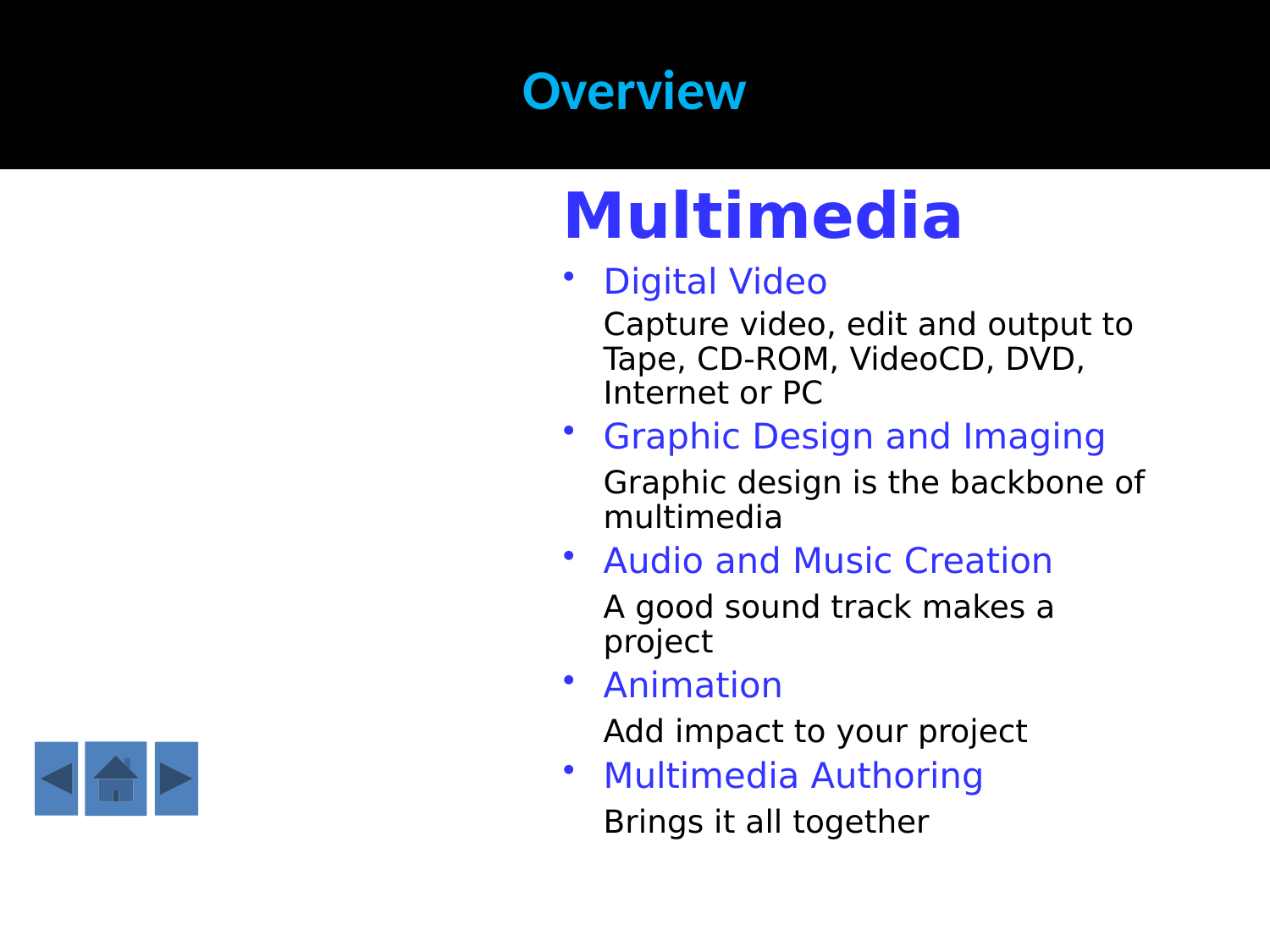

Overview
Overview
Multimedia
Digital Video
	Capture video, edit and output to Tape, CD-ROM, VideoCD, DVD, Internet or PC
Graphic Design and Imaging
	Graphic design is the backbone of multimedia
Audio and Music Creation
	A good sound track makes a project
Animation
	Add impact to your project
Multimedia Authoring
	Brings it all together